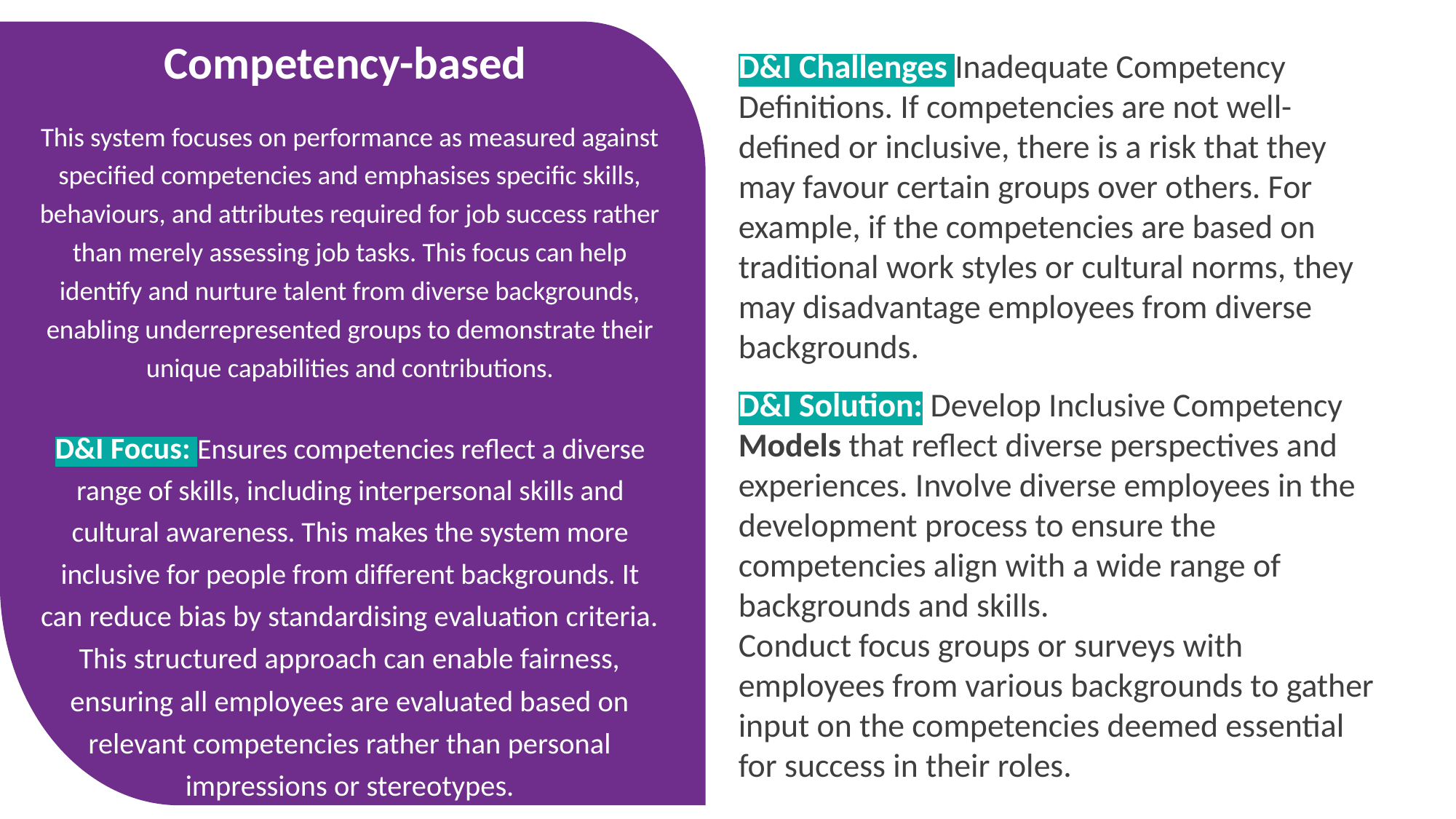

Competency-based

This system focuses on performance as measured against specified competencies and emphasises specific skills, behaviours, and attributes required for job success rather than merely assessing job tasks. This focus can help identify and nurture talent from diverse backgrounds, enabling underrepresented groups to demonstrate their unique capabilities and contributions.

D&I Focus: Ensures competencies reflect a diverse range of skills, including interpersonal skills and cultural awareness. This makes the system more inclusive for people from different backgrounds. It can reduce bias by standardising evaluation criteria. This structured approach can enable fairness, ensuring all employees are evaluated based on relevant competencies rather than personal impressions or stereotypes.

D&I Challenges Inadequate Competency Definitions. If competencies are not well-defined or inclusive, there is a risk that they may favour certain groups over others. For example, if the competencies are based on traditional work styles or cultural norms, they may disadvantage employees from diverse backgrounds.

D&I Solution: Develop Inclusive Competency Models that reflect diverse perspectives and experiences. Involve diverse employees in the development process to ensure the competencies align with a wide range of backgrounds and skills.
Conduct focus groups or surveys with employees from various backgrounds to gather input on the competencies deemed essential for success in their roles.